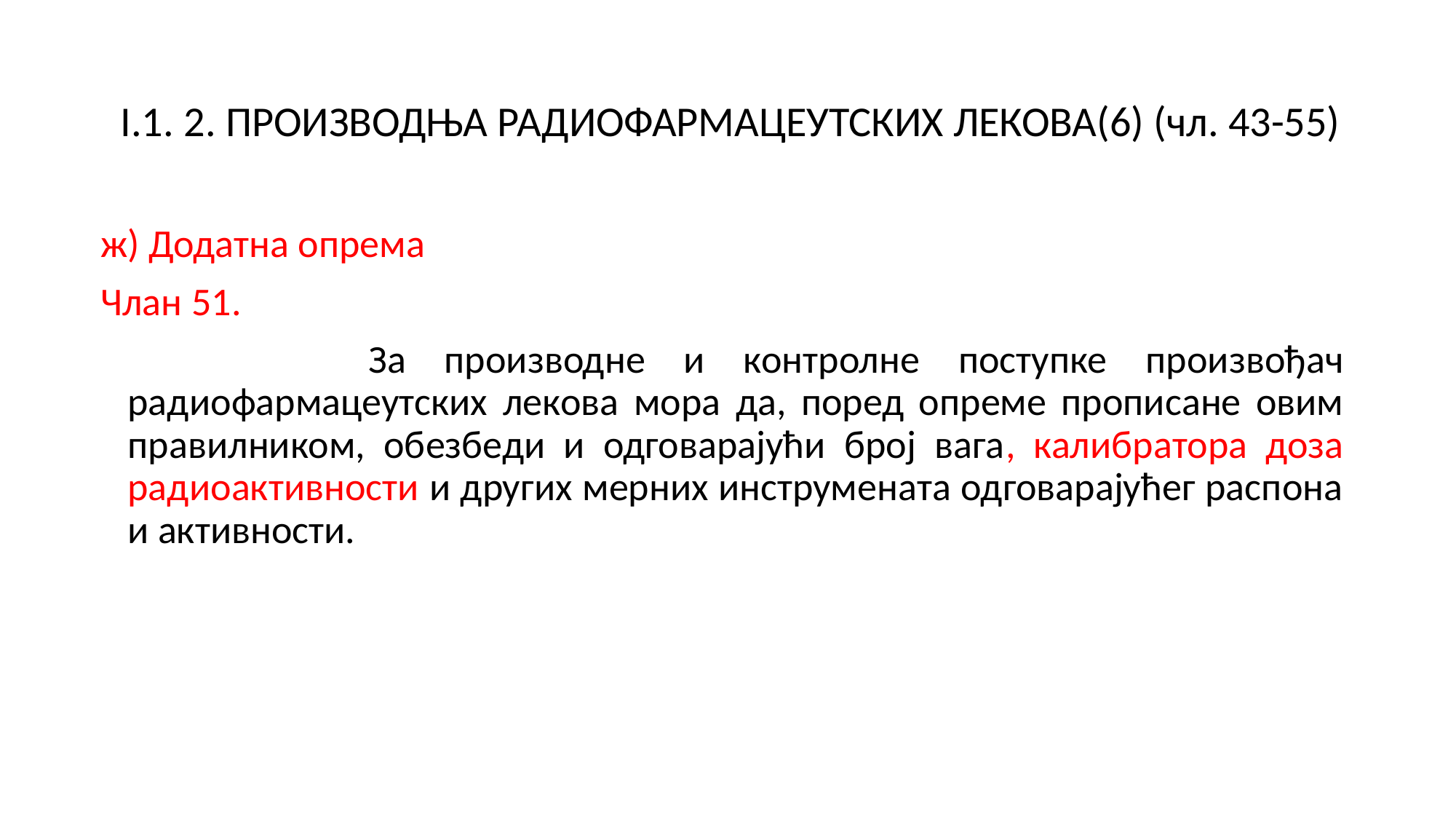

# I.1. 2. ПРОИЗВОДЊА РАДИОФАРМАЦЕУТСКИХ ЛЕКОВА(6) (чл. 43-55)
ж) Додатна опрема
Члан 51.
       За производне и контролне поступке произвођач радиофармацеутских лекова мора да, поред опреме прописане овим правилником, обезбеди и одговарајући број вага, калибратора доза радиоактивности и других мерних инструмената одговарајућег распона и активности.